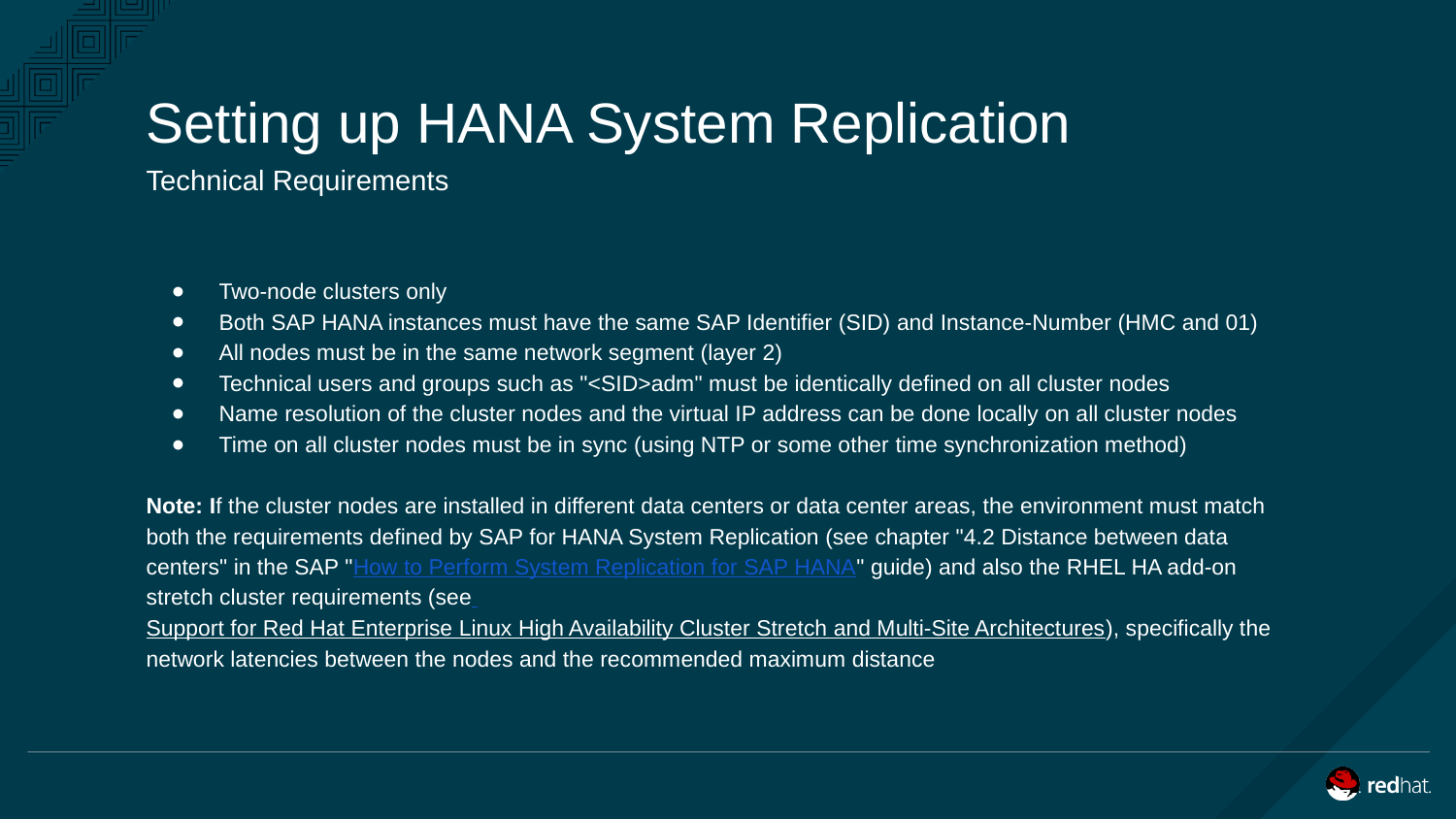

# Setting up HANA System Replication
Technical Requirements
Two-node clusters only
Both SAP HANA instances must have the same SAP Identifier (SID) and Instance-Number (HMC and 01)
All nodes must be in the same network segment (layer 2)
Technical users and groups such as "<SID>adm" must be identically defined on all cluster nodes
Name resolution of the cluster nodes and the virtual IP address can be done locally on all cluster nodes
Time on all cluster nodes must be in sync (using NTP or some other time synchronization method)

Note: If the cluster nodes are installed in different data centers or data center areas, the environment must match both the requirements defined by SAP for HANA System Replication (see chapter "4.2 Distance between data centers" in the SAP "How to Perform System Replication for SAP HANA" guide) and also the RHEL HA add-on stretch cluster requirements (see Support for Red Hat Enterprise Linux High Availability Cluster Stretch and Multi-Site Architectures), specifically the network latencies between the nodes and the recommended maximum distance